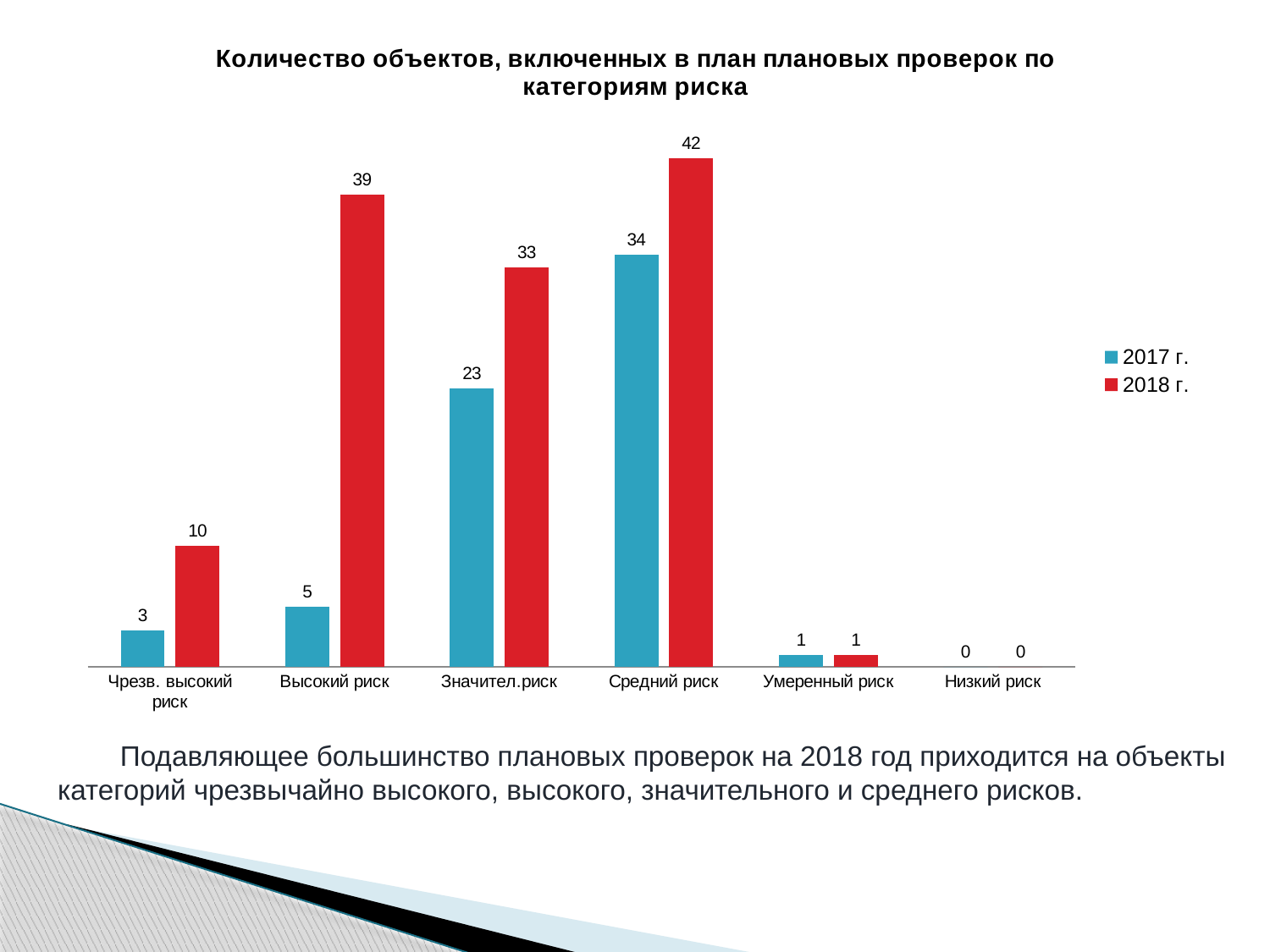

### Chart: Количество объектов, включенных в план плановых проверок по категориям риска

| Category | 2017 г. | 2018 г. |
|---|---|---|
| Чрезв. высокий риск | 3.0 | 10.0 |
| Высокий риск | 5.0 | 39.0 |
| Значител.риск | 23.0 | 33.0 |
| Средний риск | 34.0 | 42.0 |
| Умеренный риск | 1.0 | 1.0 |
| Низкий риск | 0.0 | 0.0 |
Подавляющее большинство плановых проверок на 2018 год приходится на объекты категорий чрезвычайно высокого, высокого, значительного и среднего рисков.